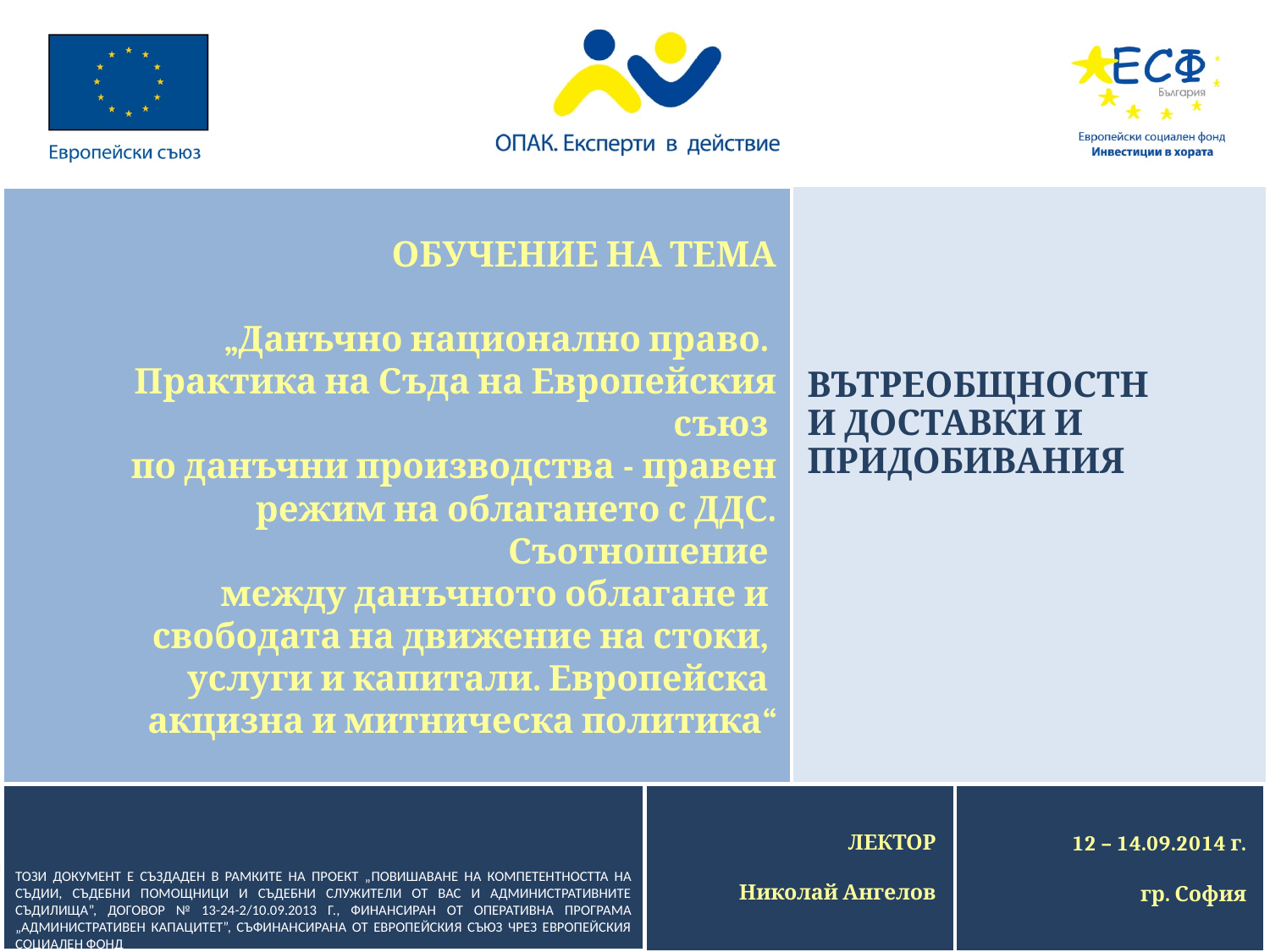

ОБУЧЕНИЕ НА ТЕМА

„Данъчно национално право.
Практика на Съда на Европейския съюз
по данъчни производства - правен режим на облагането с ДДС. Съотношение
между данъчното облагане и
свободата на движение на стоки,
услуги и капитали. Европейска
акцизна и митническа политика“
ВЪТРЕОБЩНОСТНИ ДОСТАВКИ И ПРИДОБИВАНИЯ
ЛЕКТОР

Николай Ангелов
12 – 14.09.2014 г.

гр. София